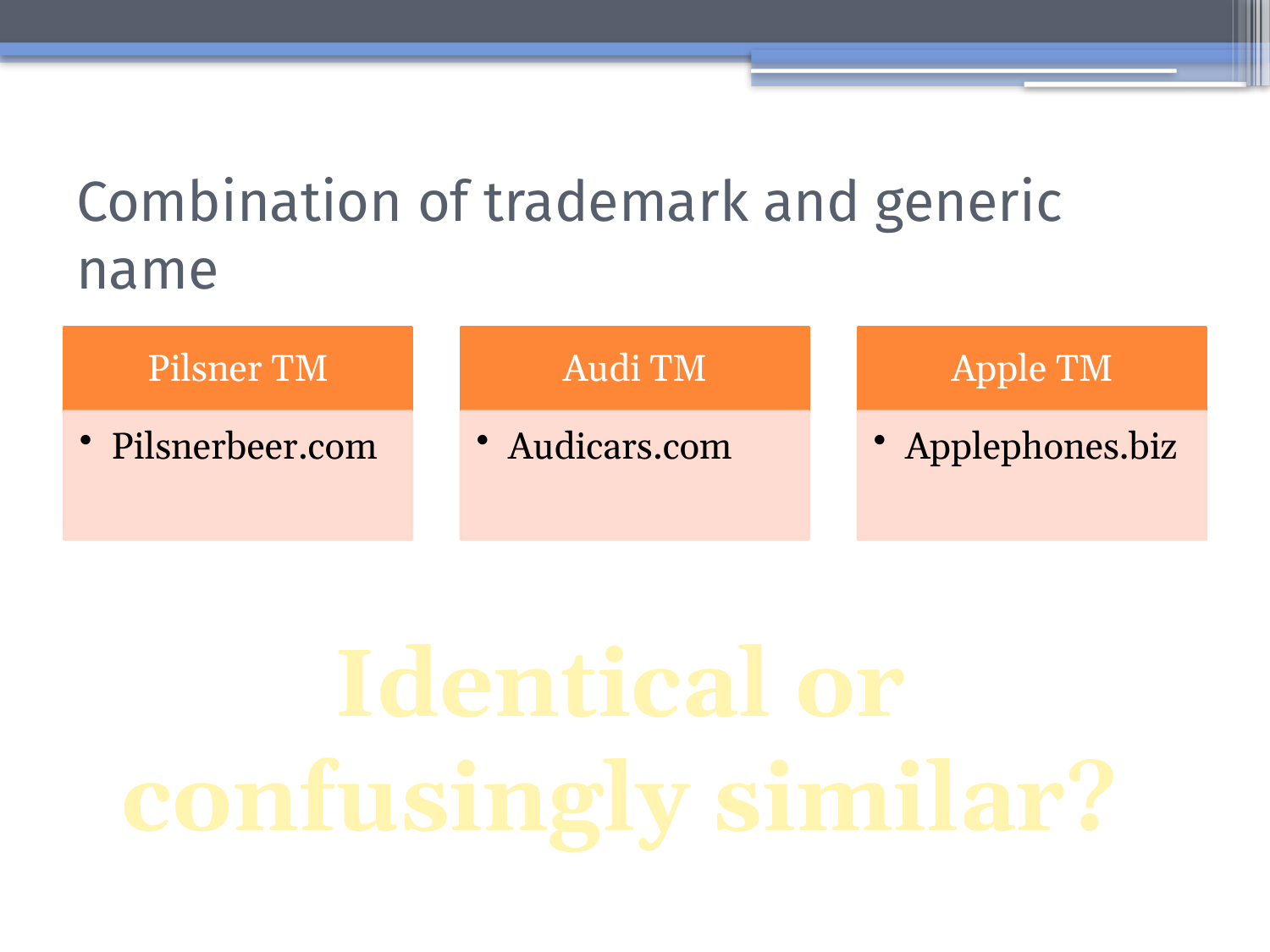

# Combination of trademark and generic name
Pilsner TM
Pilsnerbeer.com
Audi TM
Audicars.com
Apple TM
Applephones.biz
Identical or confusingly similar?